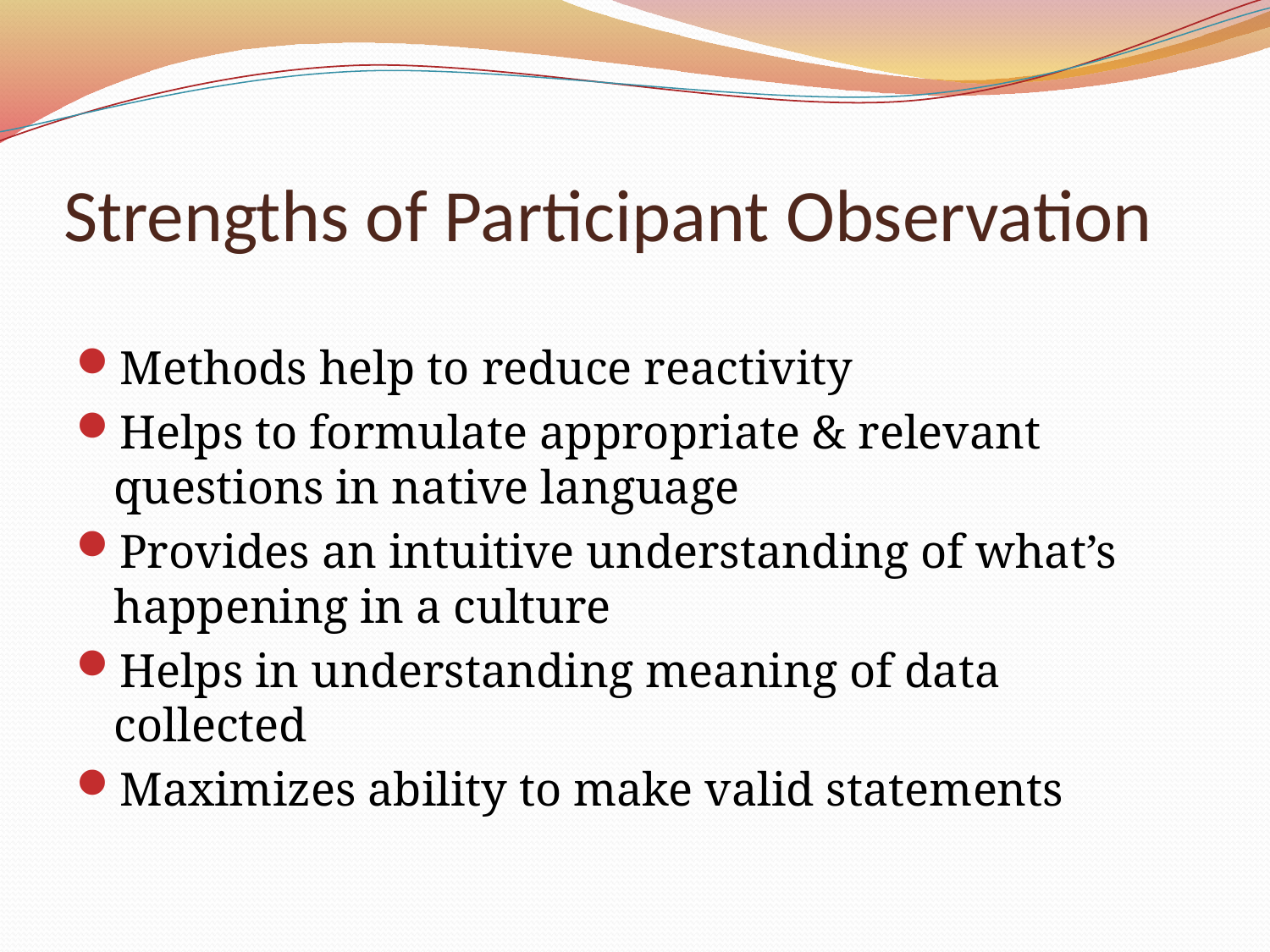

# Strengths of Participant Observation

Methods help to reduce reactivity
Helps to formulate appropriate & relevant questions in native language
Provides an intuitive understanding of what’s happening in a culture
Helps in understanding meaning of data collected
Maximizes ability to make valid statements